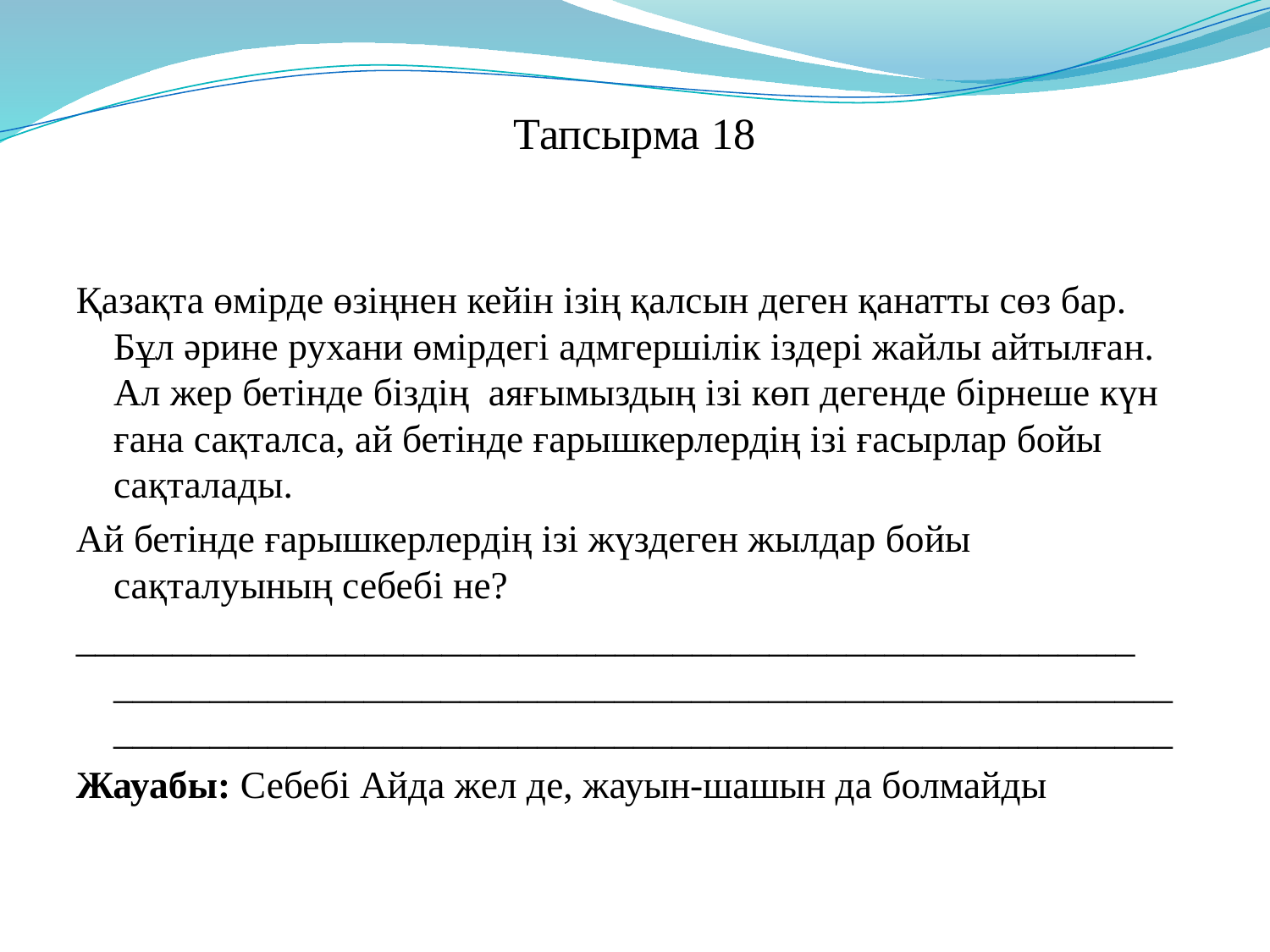

# Тапсырма 18
Қазақта өмірде өзіңнен кейін ізің қалсын деген қанатты сөз бар. Бұл әрине рухани өмірдегі адмгершілік іздері жайлы айтылған. Ал жер бетінде біздің  аяғымыздың ізі көп дегенде бірнеше күн ғана сақталса, ай бетінде ғарышкерлердің ізі ғасырлар бойы сақталады.
Ай бетінде ғарышкерлердің ізі жүздеген жылдар бойы сақталуының себебі не?
_______________________________________________________
_______________________________________________________
_______________________________________________________
Жауабы: Себебі Айда жел де, жауын-шашын да болмайды